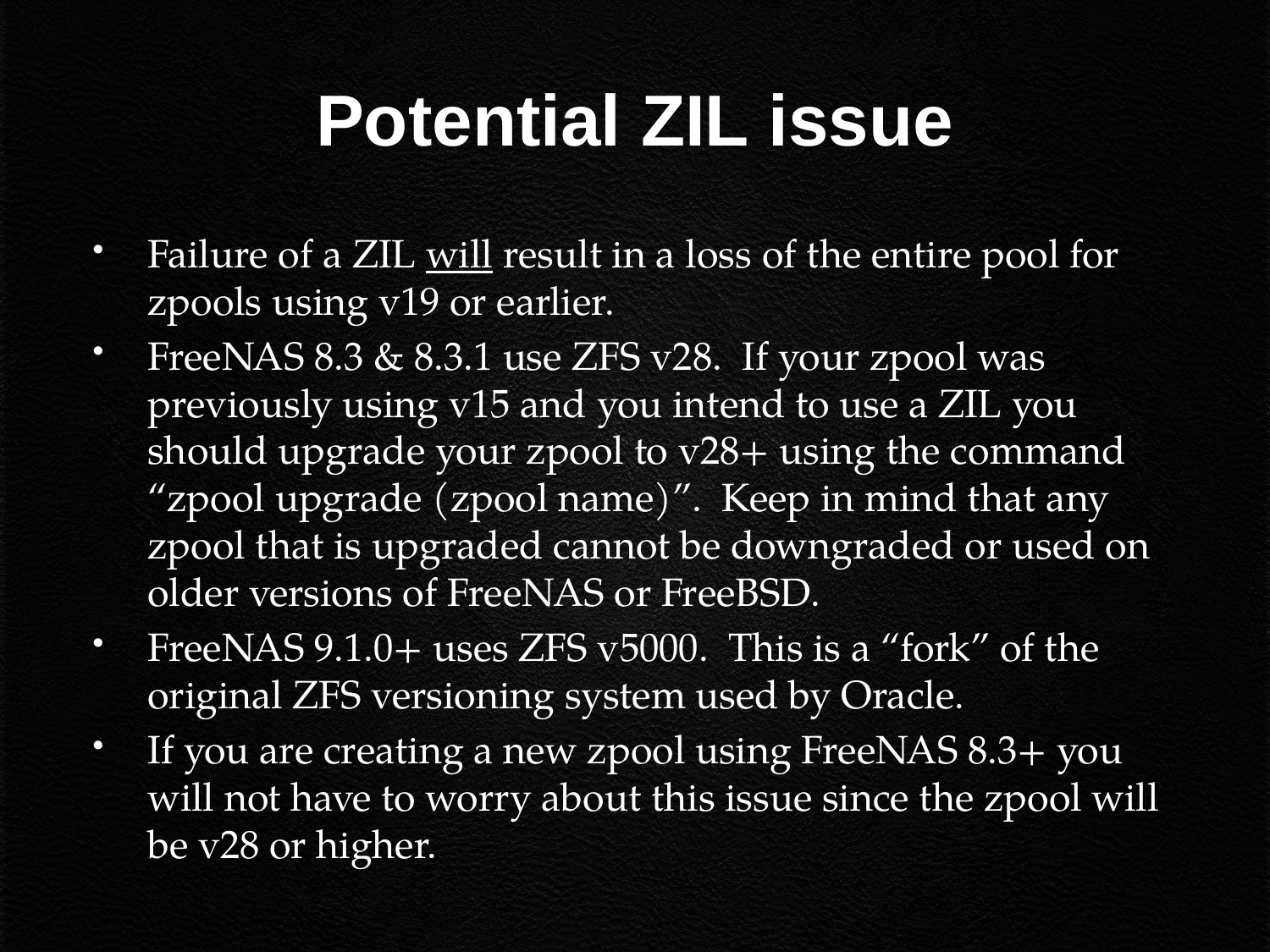

# Potential ZIL issue
Failure of a ZIL will result in a loss of the entire pool for zpools using v19 or earlier.
FreeNAS 8.3 & 8.3.1 use ZFS v28.  If your zpool was previously using v15 and you intend to use a ZIL you should upgrade your zpool to v28+ using the command “zpool upgrade (zpool name)”.  Keep in mind that any zpool that is upgraded cannot be downgraded or used on older versions of FreeNAS or FreeBSD.
FreeNAS 9.1.0+ uses ZFS v5000.  This is a “fork” of the original ZFS versioning system used by Oracle.
If you are creating a new zpool using FreeNAS 8.3+ you will not have to worry about this issue since the zpool will be v28 or higher.